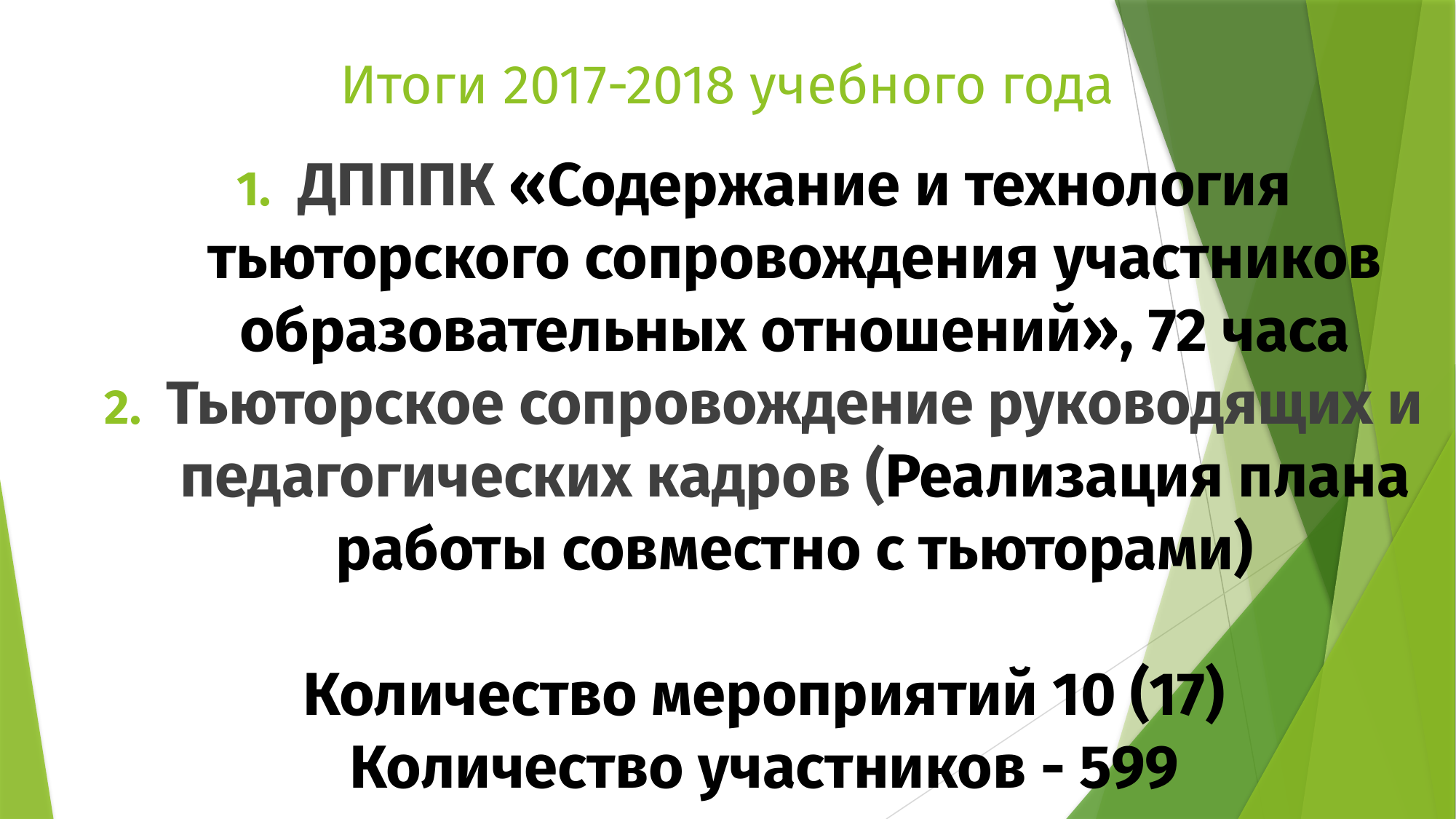

# Итоги 2017-2018 учебного года
ДПППК «Содержание и технология тьюторского сопровождения участников образовательных отношений», 72 часа
Тьюторское сопровождение руководящих и педагогических кадров (Реализация плана работы совместно с тьюторами)

Количество мероприятий 10 (17)
Количество участников - 599